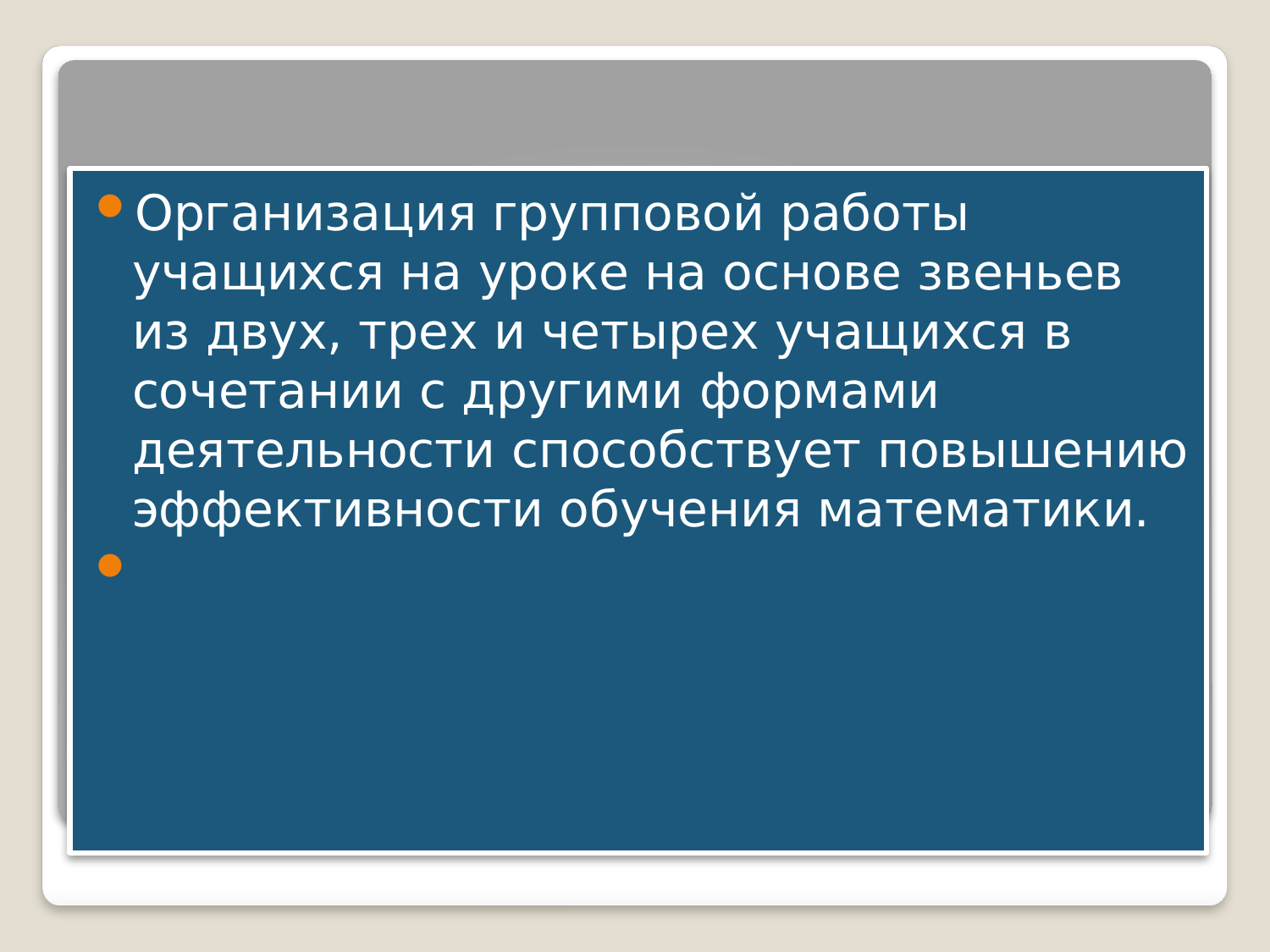

Организация групповой работы учащихся на уроке на основе звеньев из двух, трех и четырех учащихся в сочетании с другими формами деятельности способствует повышению эффективности обучения математики.

#